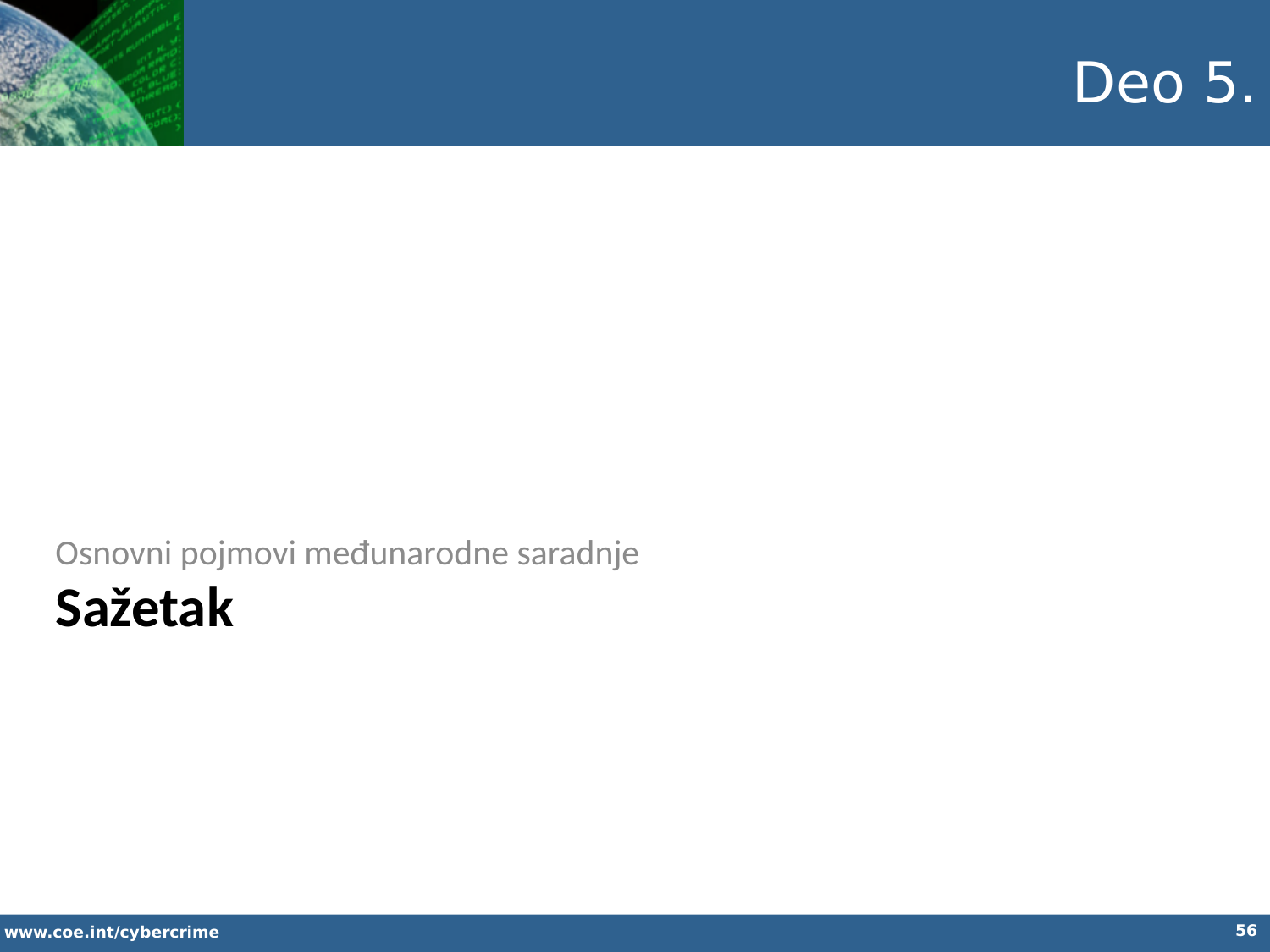

Deo 5.
Osnovni pojmovi međunarodne saradnje
Sažetak
56